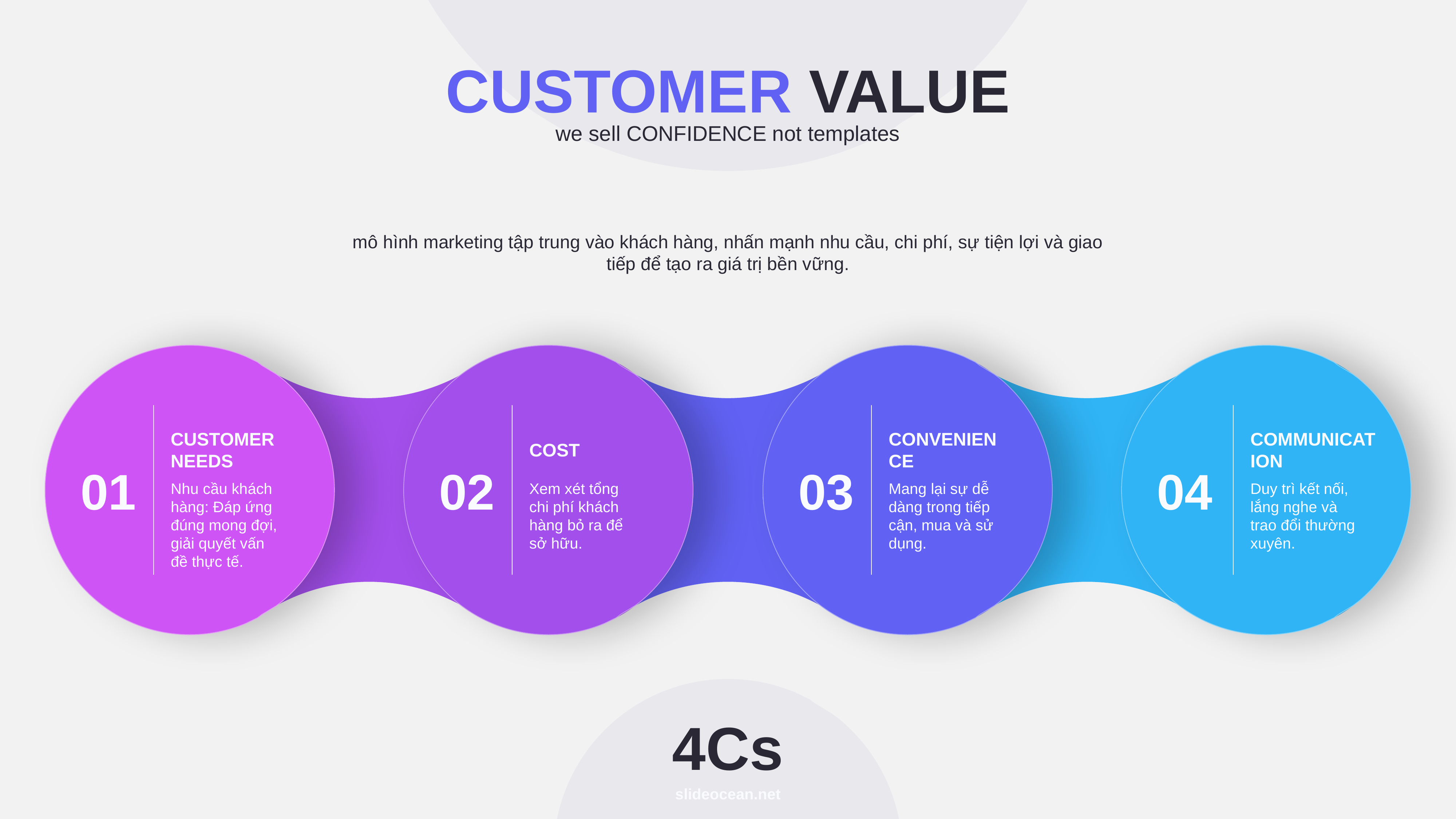

CUSTOMER VALUE
we sell CONFIDENCE not templates
mô hình marketing tập trung vào khách hàng, nhấn mạnh nhu cầu, chi phí, sự tiện lợi và giao tiếp để tạo ra giá trị bền vững.

CUSTOMER NEEDS
COST
CONVENIENCE
COMMUNICATION
01
02
03
04
Nhu cầu khách hàng: Đáp ứng đúng mong đợi, giải quyết vấn đề thực tế.
Xem xét tổng chi phí khách hàng bỏ ra để sở hữu.
Mang lại sự dễ dàng trong tiếp cận, mua và sử dụng.
Duy trì kết nối, lắng nghe và trao đổi thường xuyên.

4Cs
slideocean.net